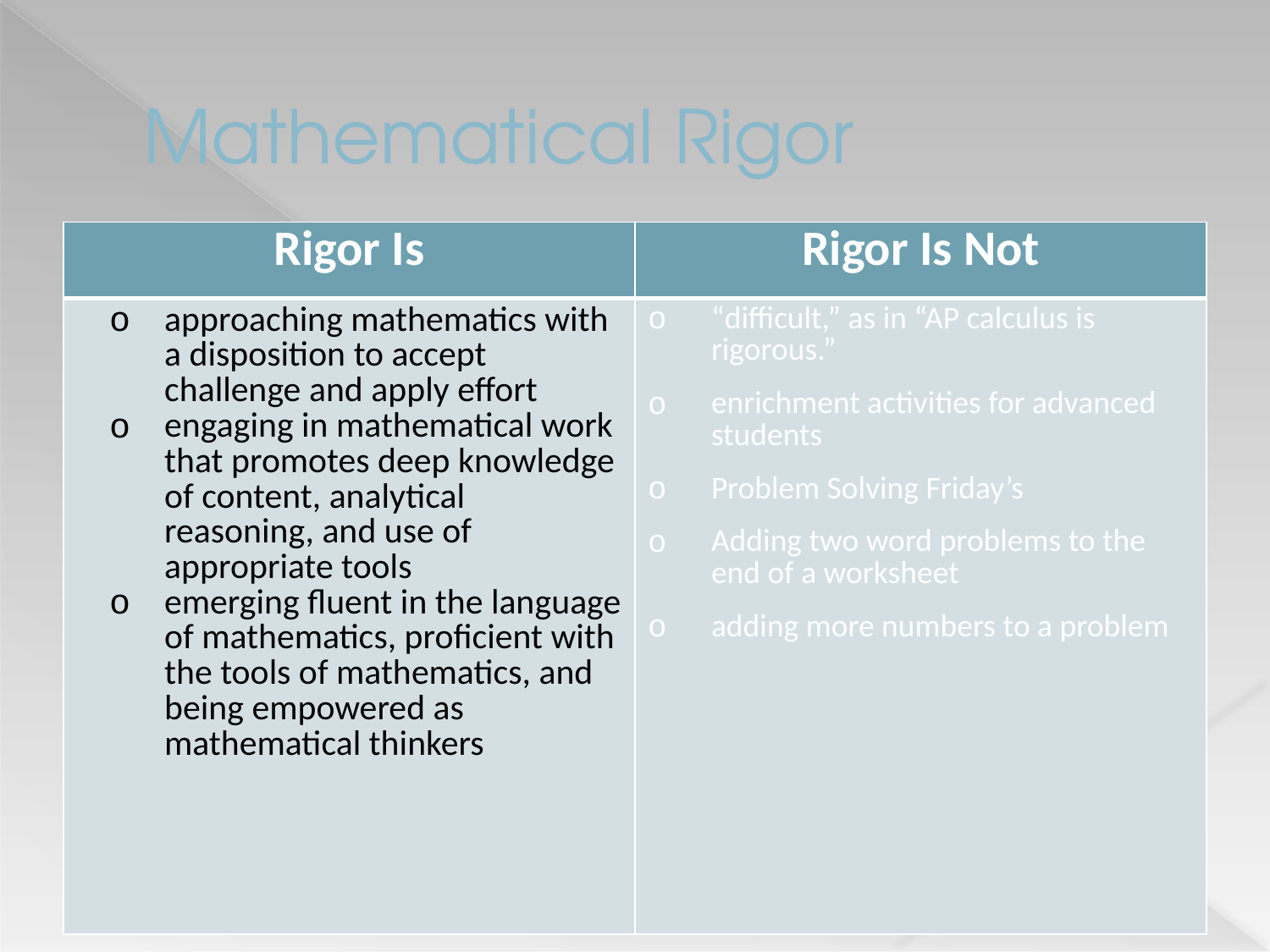

# Mathematical Rigor
| Rigor Is | Rigor Is Not |
| --- | --- |
| approaching mathematics with a disposition to accept challenge and apply effort engaging in mathematical work that promotes deep knowledge of content, analytical reasoning, and use of appropriate tools emerging fluent in the language of mathematics, proficient with the tools of mathematics, and being empowered as mathematical thinkers | “difficult,” as in “AP calculus is rigorous.” enrichment activities for advanced students Problem Solving Friday’s Adding two word problems to the end of a worksheet adding more numbers to a problem |